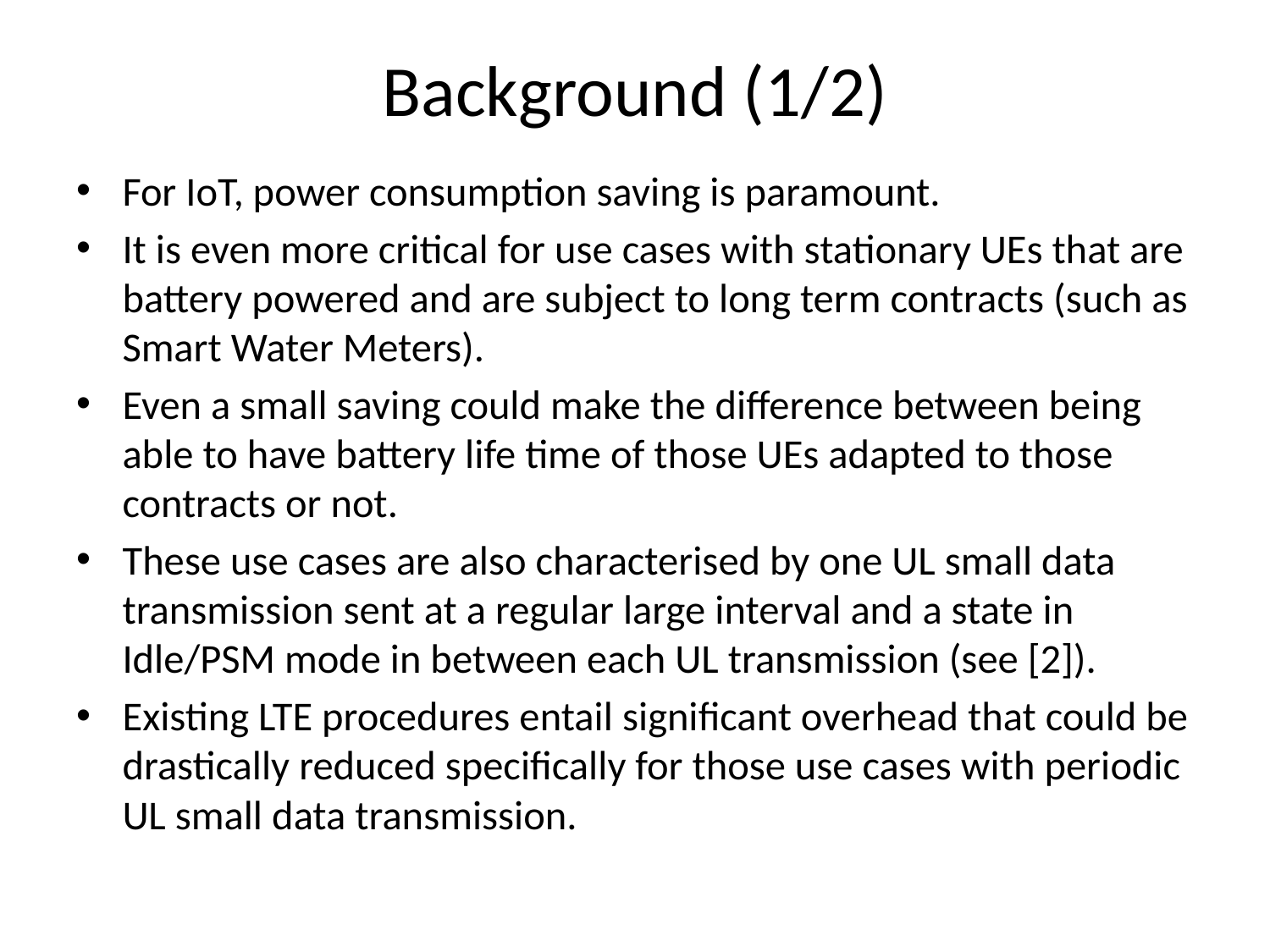

# Background (1/2)
For IoT, power consumption saving is paramount.
It is even more critical for use cases with stationary UEs that are battery powered and are subject to long term contracts (such as Smart Water Meters).
Even a small saving could make the difference between being able to have battery life time of those UEs adapted to those contracts or not.
These use cases are also characterised by one UL small data transmission sent at a regular large interval and a state in Idle/PSM mode in between each UL transmission (see [2]).
Existing LTE procedures entail significant overhead that could be drastically reduced specifically for those use cases with periodic UL small data transmission.